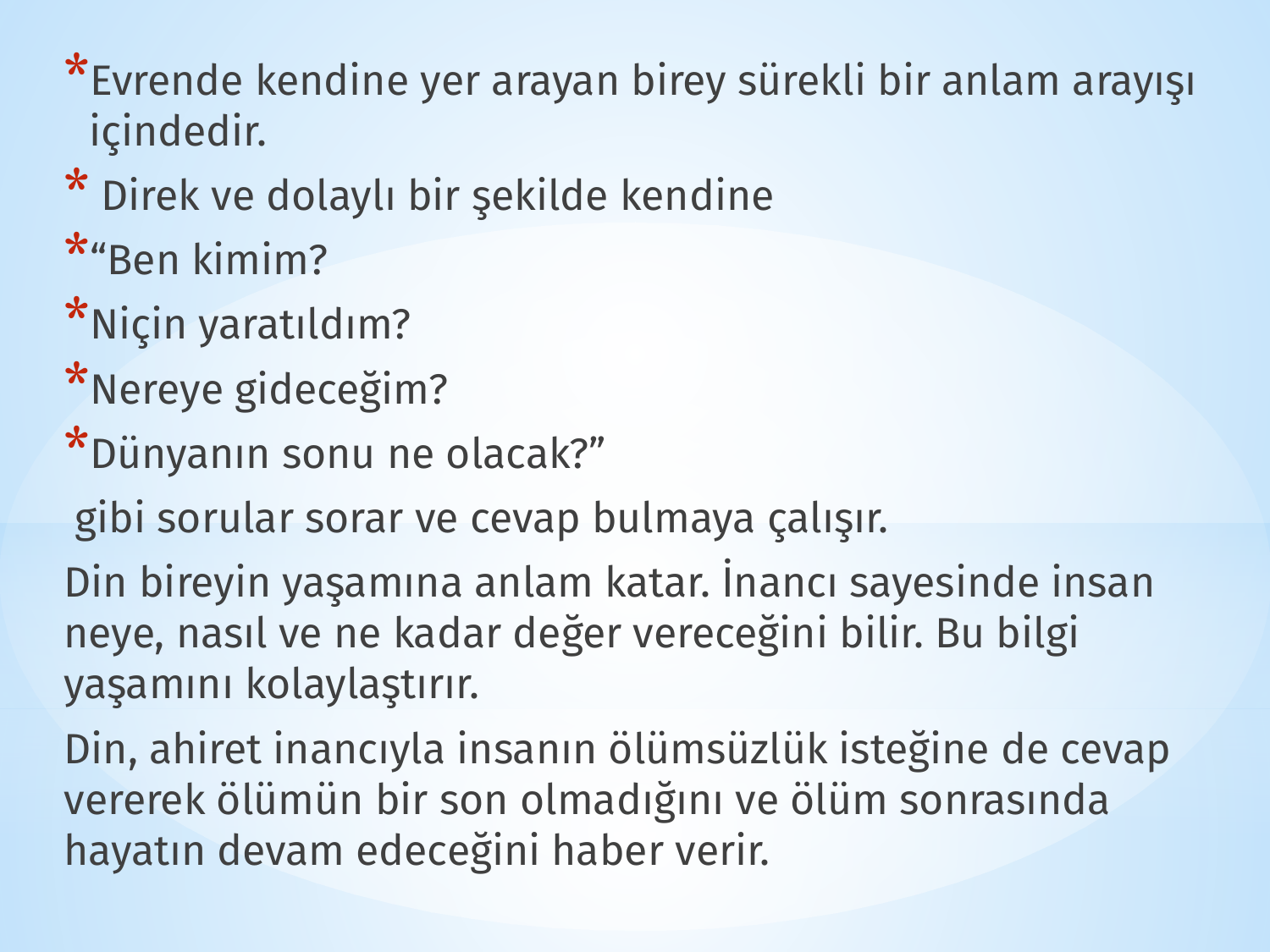

Evrende kendine yer arayan birey sürekli bir anlam arayışı içindedir.
 Direk ve dolaylı bir şekilde kendine
“Ben kimim?
Niçin yaratıldım?
Nereye gideceğim?
Dünyanın sonu ne olacak?”
 gibi sorular sorar ve cevap bulmaya çalışır.
Din bireyin yaşamına anlam katar. İnancı sayesinde insan neye, nasıl ve ne kadar değer vereceğini bilir. Bu bilgi yaşamını kolaylaştırır.
Din, ahiret inancıyla insanın ölümsüzlük isteğine de cevap vererek ölümün bir son olmadığını ve ölüm sonrasında hayatın devam edeceğini haber verir.